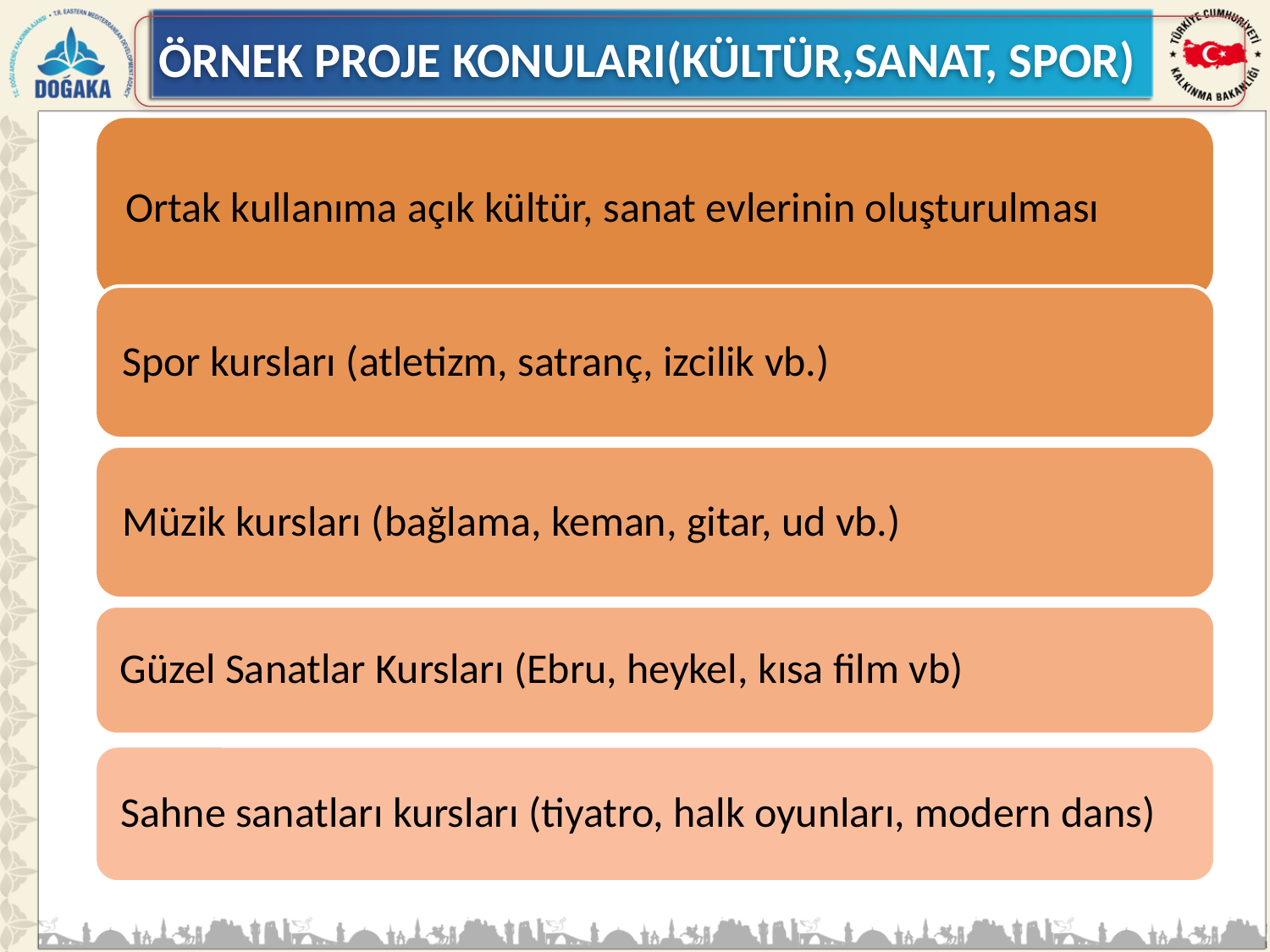

ÖRNEK PROJE KONULARI(KÜLTÜR,SANAT, SPOR)
Ortak kullanıma açık kültür, sanat evlerinin oluşturulması
Spor kursları (atletizm, satranç, izcilik vb.)
Müzik kursları (bağlama, keman, gitar, ud vb.)
Güzel Sanatlar Kursları (Ebru, heykel, kısa film vb)
Sahne sanatları kursları (tiyatro, halk oyunları, modern dans)